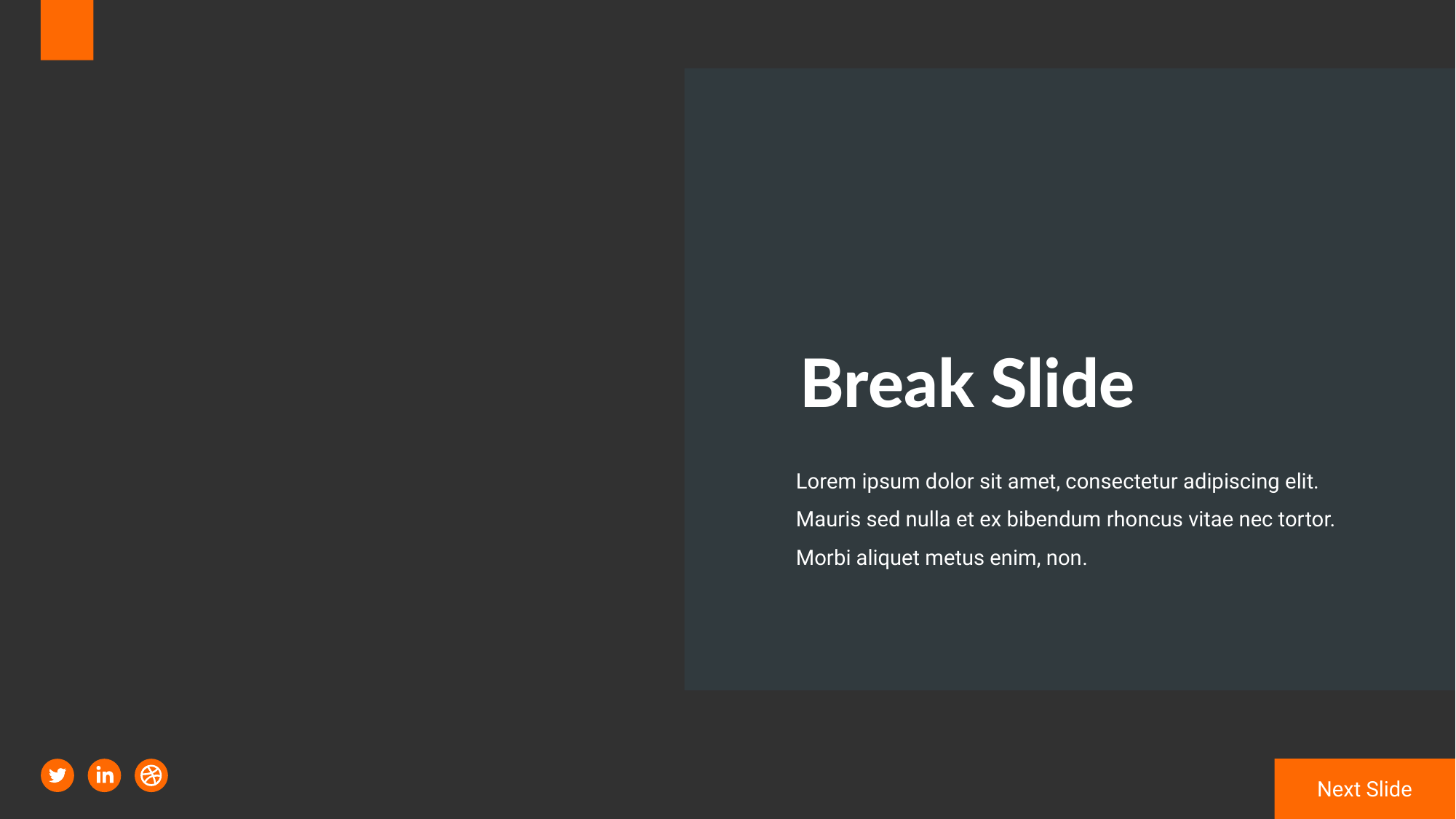

11

Break Slide
Lorem ipsum dolor sit amet, consectetur adipiscing elit. Mauris sed nulla et ex bibendum rhoncus vitae nec tortor. Morbi aliquet metus enim, non.

Next Slide